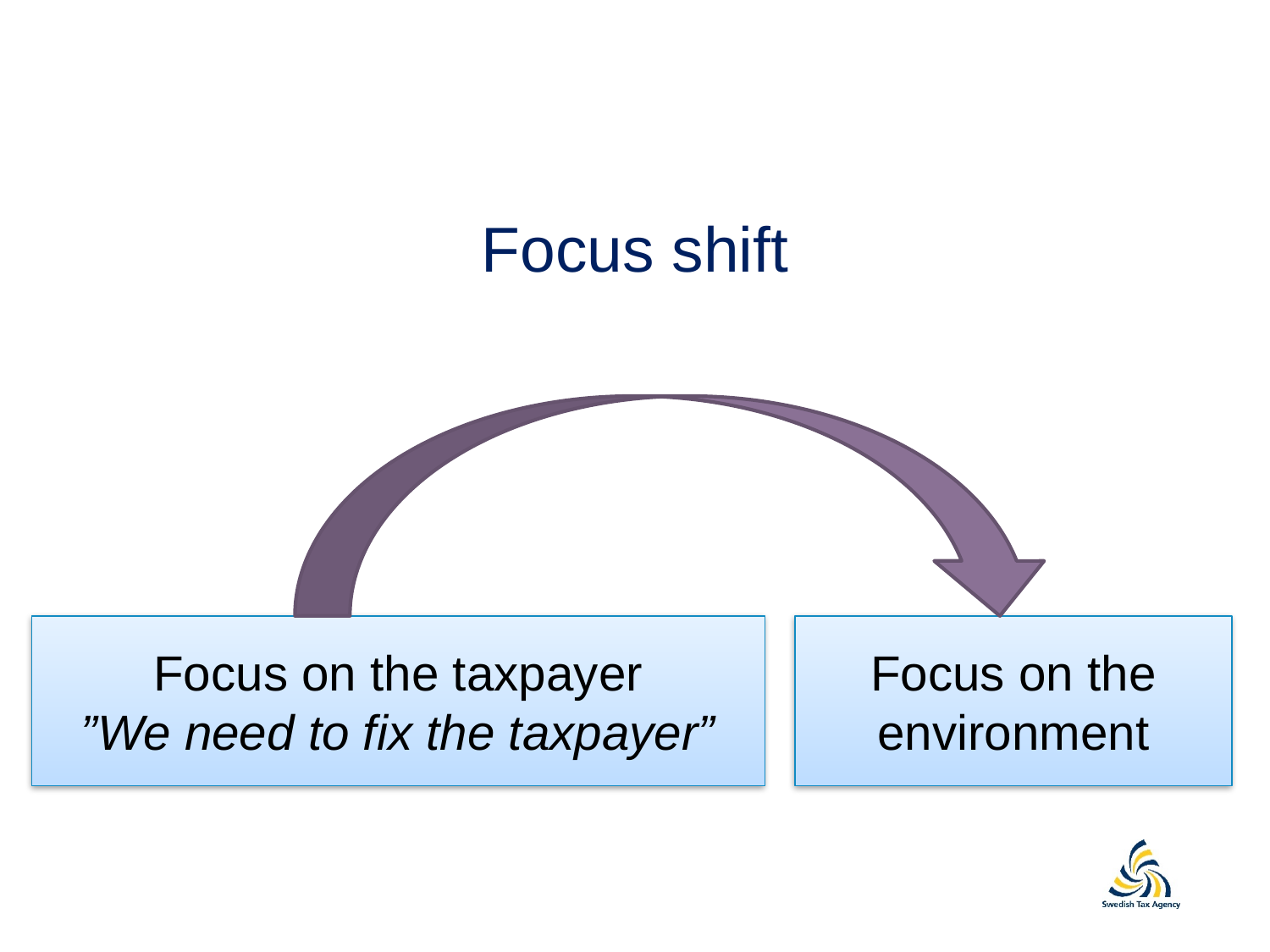

Focus shift

Focus on the taxpayer
”We need to fix the taxpayer”
Focus on the environment